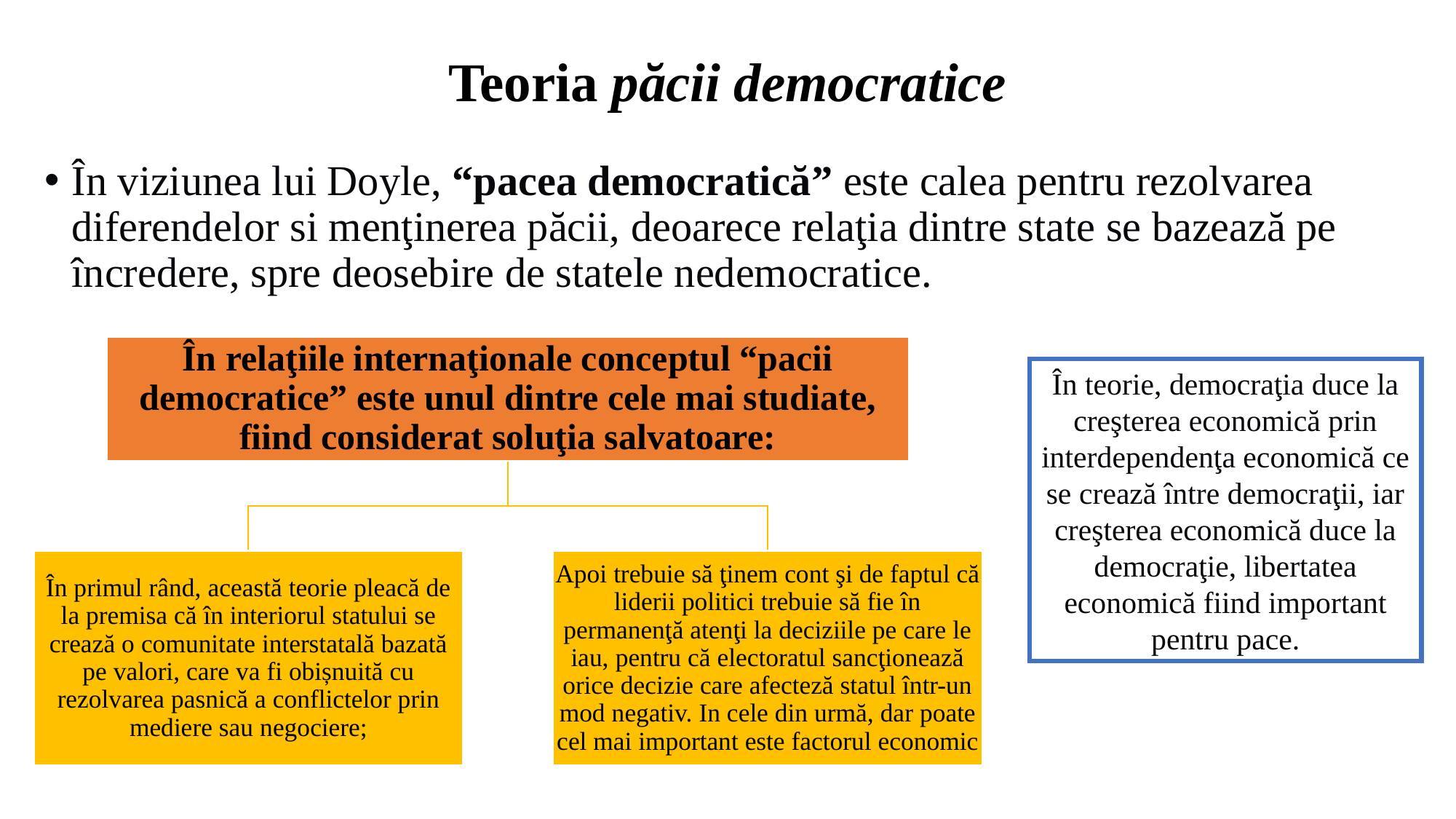

# Teoria păcii democratice
În viziunea lui Doyle, “pacea democratică” este calea pentru rezolvarea diferendelor si menţinerea păcii, deoarece relaţia dintre state se bazează pe încredere, spre deosebire de statele nedemocratice.
În relaţiile internaţionale conceptul “pacii democratice” este unul dintre cele mai studiate, fiind considerat soluţia salvatoare:
În primul rând, această teorie pleacă de la premisa că în interiorul statului se crează o comunitate interstatală bazată pe valori, care va fi obișnuită cu rezolvarea pasnică a conflictelor prin mediere sau negociere;
Apoi trebuie să ţinem cont şi de faptul că liderii politici trebuie să fie în permanenţă atenţi la deciziile pe care le iau, pentru că electoratul sancţionează orice decizie care afecteză statul într-un mod negativ. In cele din urmă, dar poate cel mai important este factorul economic
În teorie, democraţia duce la creşterea economică prin interdependenţa economică ce se crează între democraţii, iar creşterea economică duce la democraţie, libertatea economică fiind important pentru pace.